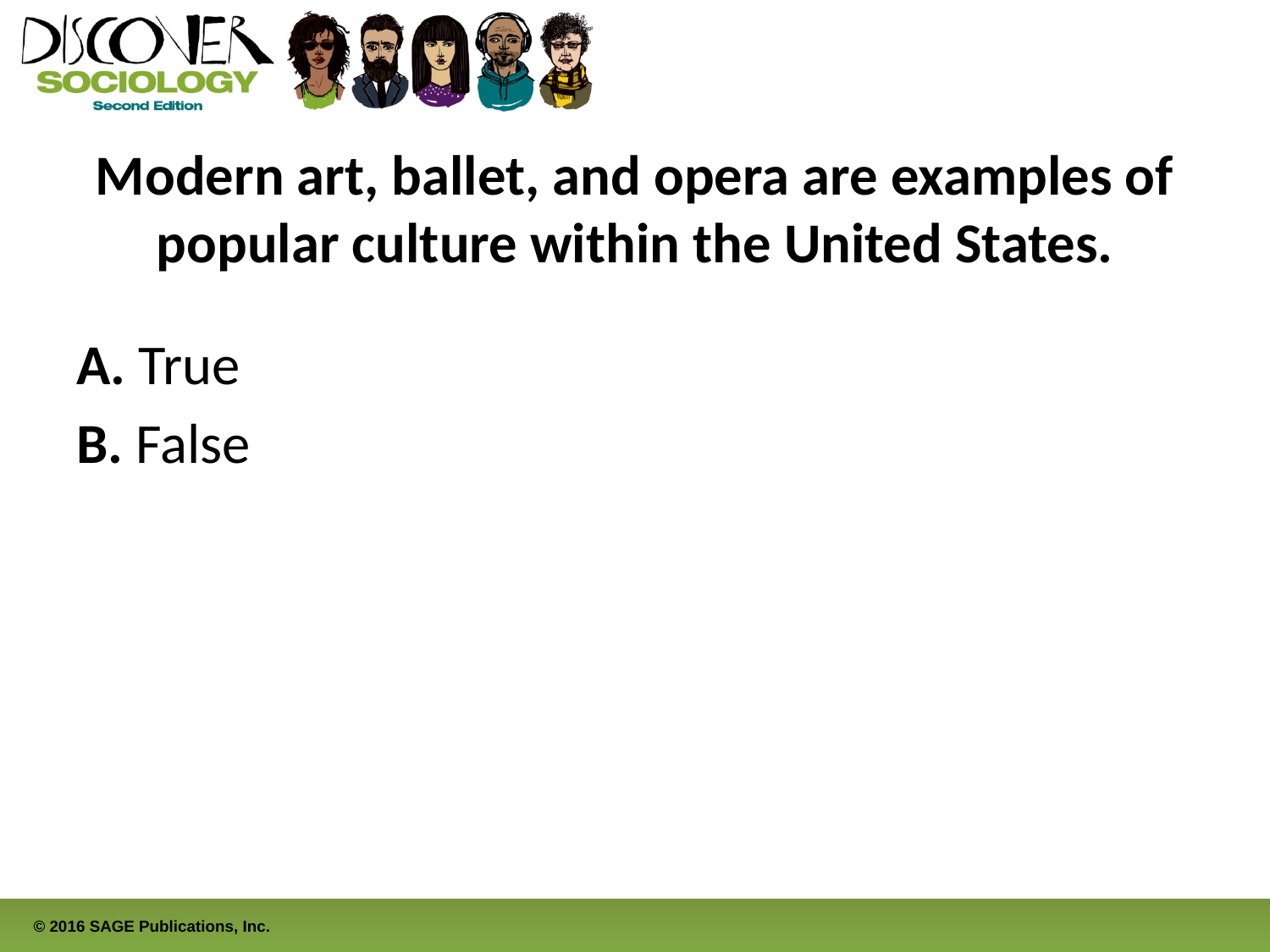

# Modern art, ballet, and opera are examples of popular culture within the United States.
A. True
B. False